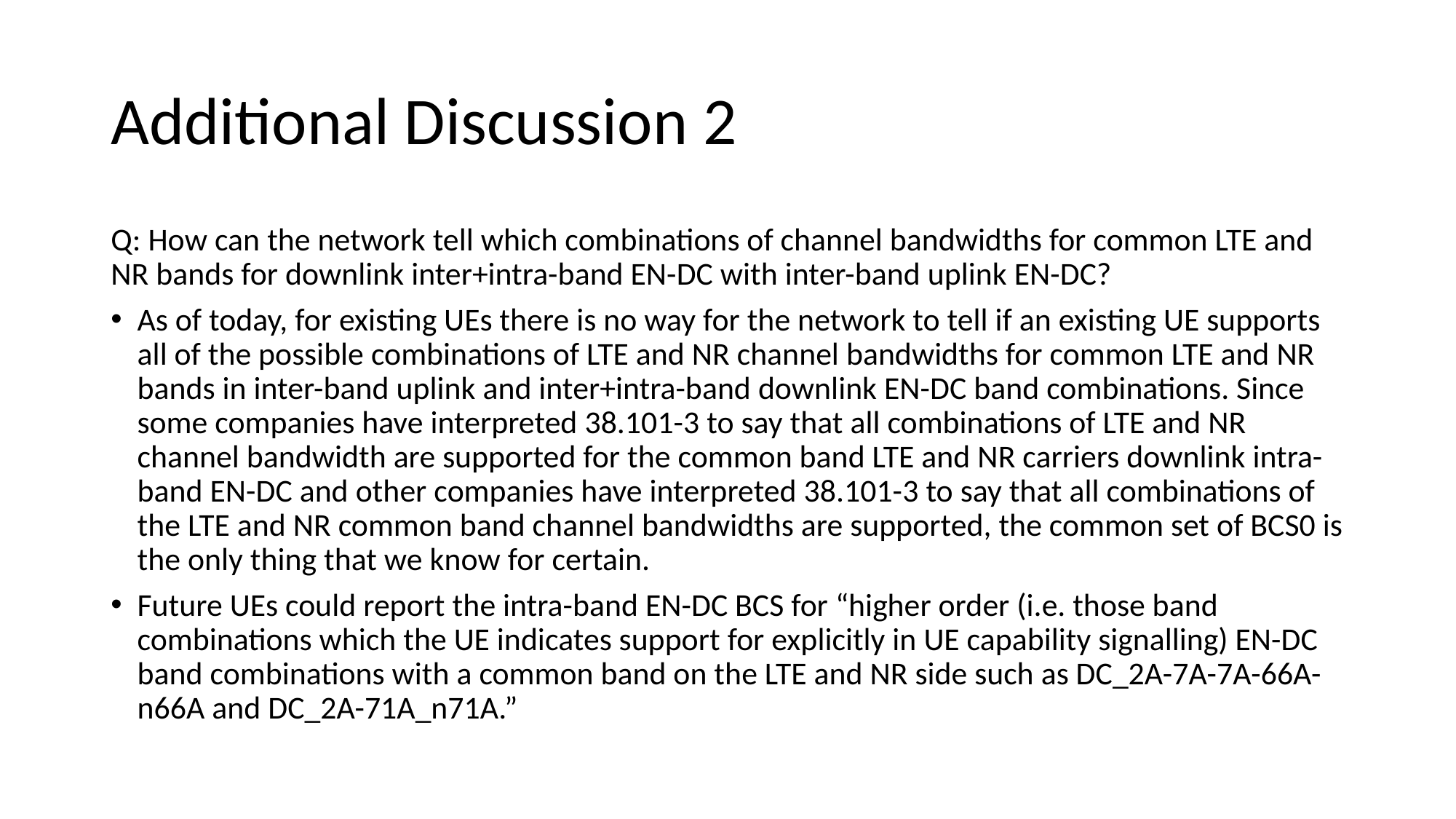

# Additional Discussion 2
Q: How can the network tell which combinations of channel bandwidths for common LTE and NR bands for downlink inter+intra-band EN-DC with inter-band uplink EN-DC?
As of today, for existing UEs there is no way for the network to tell if an existing UE supports all of the possible combinations of LTE and NR channel bandwidths for common LTE and NR bands in inter-band uplink and inter+intra-band downlink EN-DC band combinations. Since some companies have interpreted 38.101-3 to say that all combinations of LTE and NR channel bandwidth are supported for the common band LTE and NR carriers downlink intra-band EN-DC and other companies have interpreted 38.101-3 to say that all combinations of the LTE and NR common band channel bandwidths are supported, the common set of BCS0 is the only thing that we know for certain.
Future UEs could report the intra-band EN-DC BCS for “higher order (i.e. those band combinations which the UE indicates support for explicitly in UE capability signalling) EN-DC band combinations with a common band on the LTE and NR side such as DC_2A-7A-7A-66A-n66A and DC_2A-71A_n71A.”